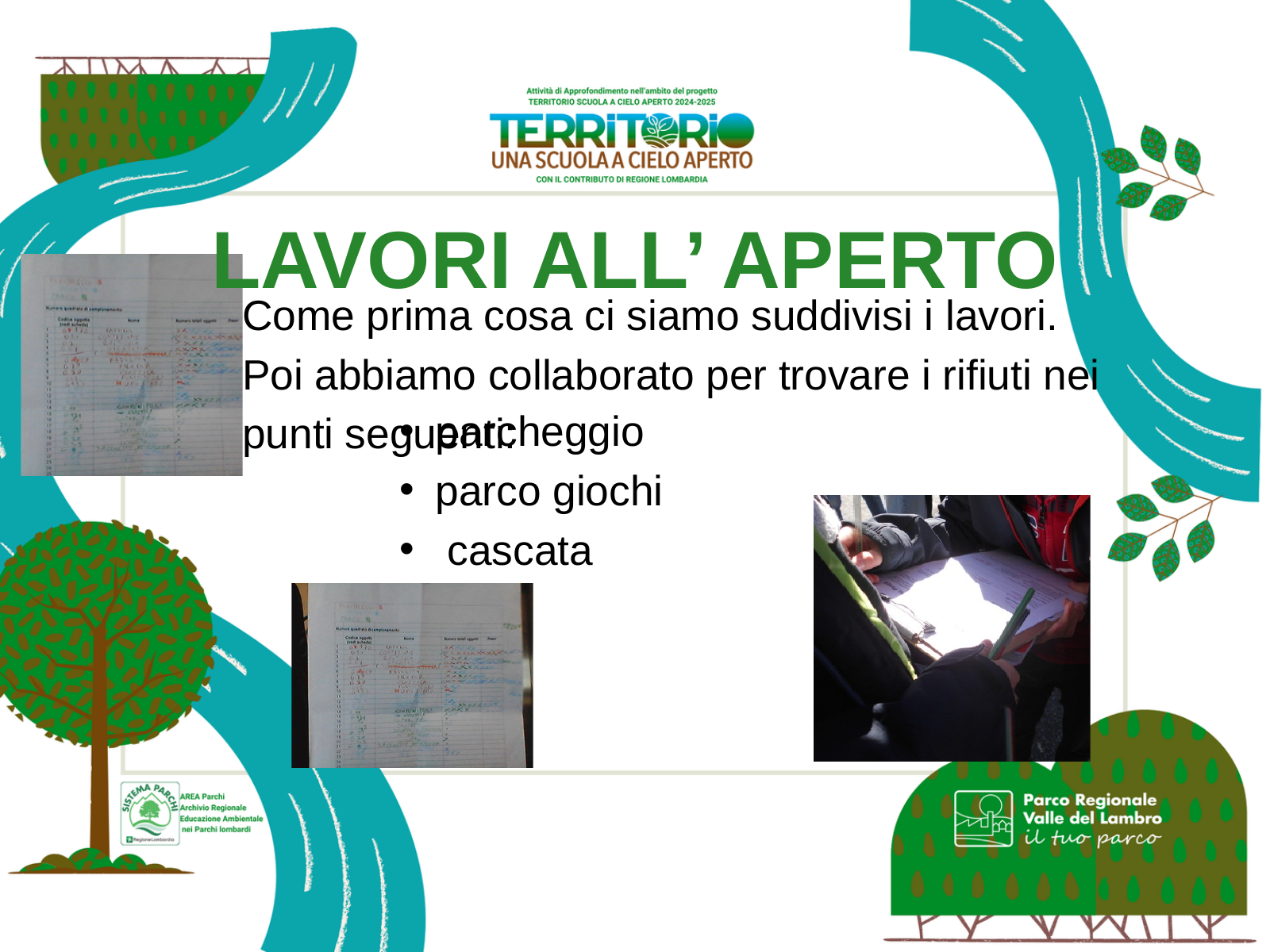

LAVORI ALL’ APERTO

Come prima cosa ci siamo suddivisi i lavori.
Poi abbiamo collaborato per trovare i rifiuti nei punti seguenti:
parcheggio
parco giochi
 cascata